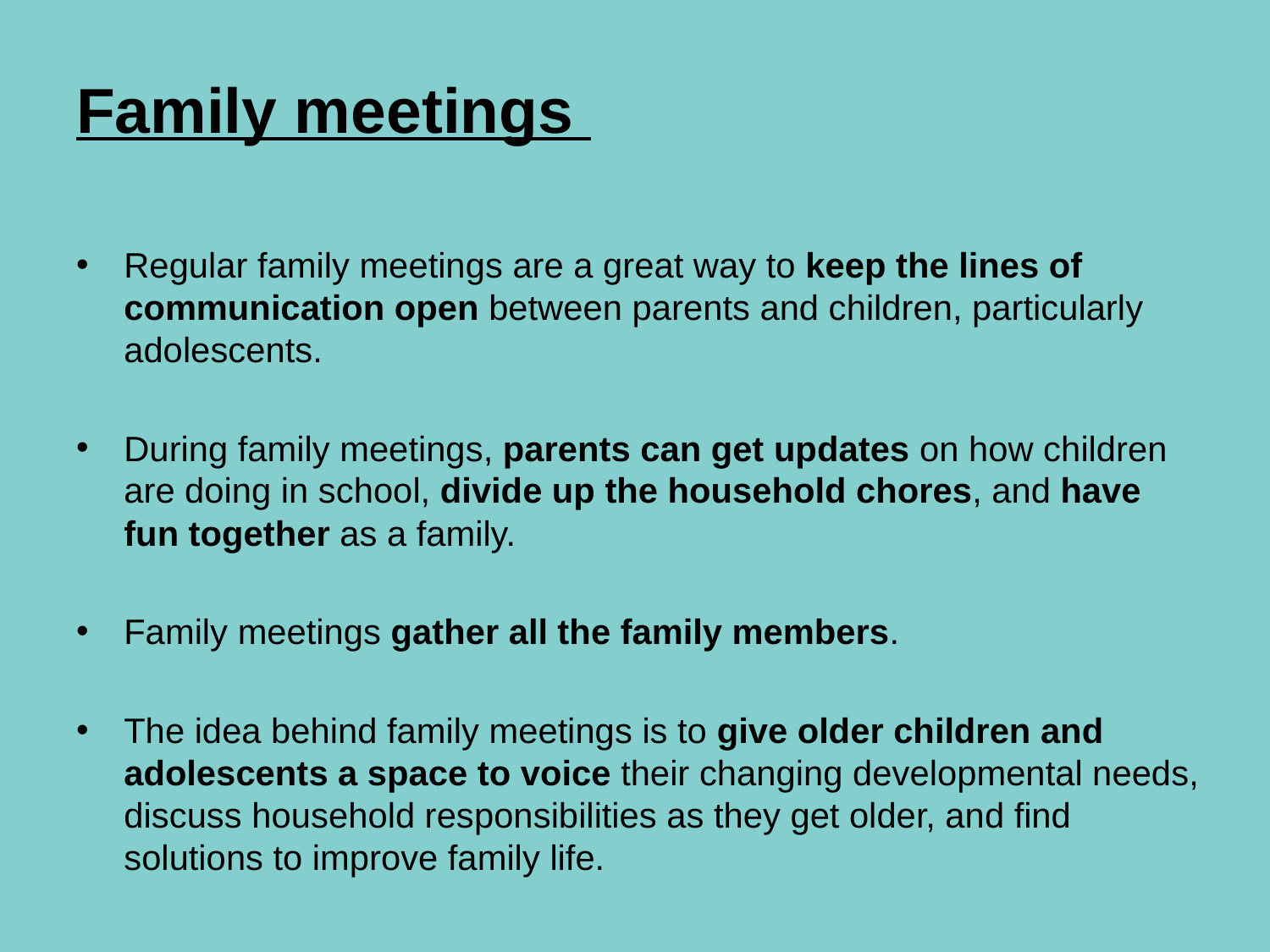

# Family meetings
Regular family meetings are a great way to keep the lines of communication open between parents and children, particularly adolescents.

During family meetings, parents can get updates on how children are doing in school, divide up the household chores, and have fun together as a family.

Family meetings gather all the family members.

The idea behind family meetings is to give older children and adolescents a space to voice their changing developmental needs, discuss household responsibilities as they get older, and find solutions to improve family life.